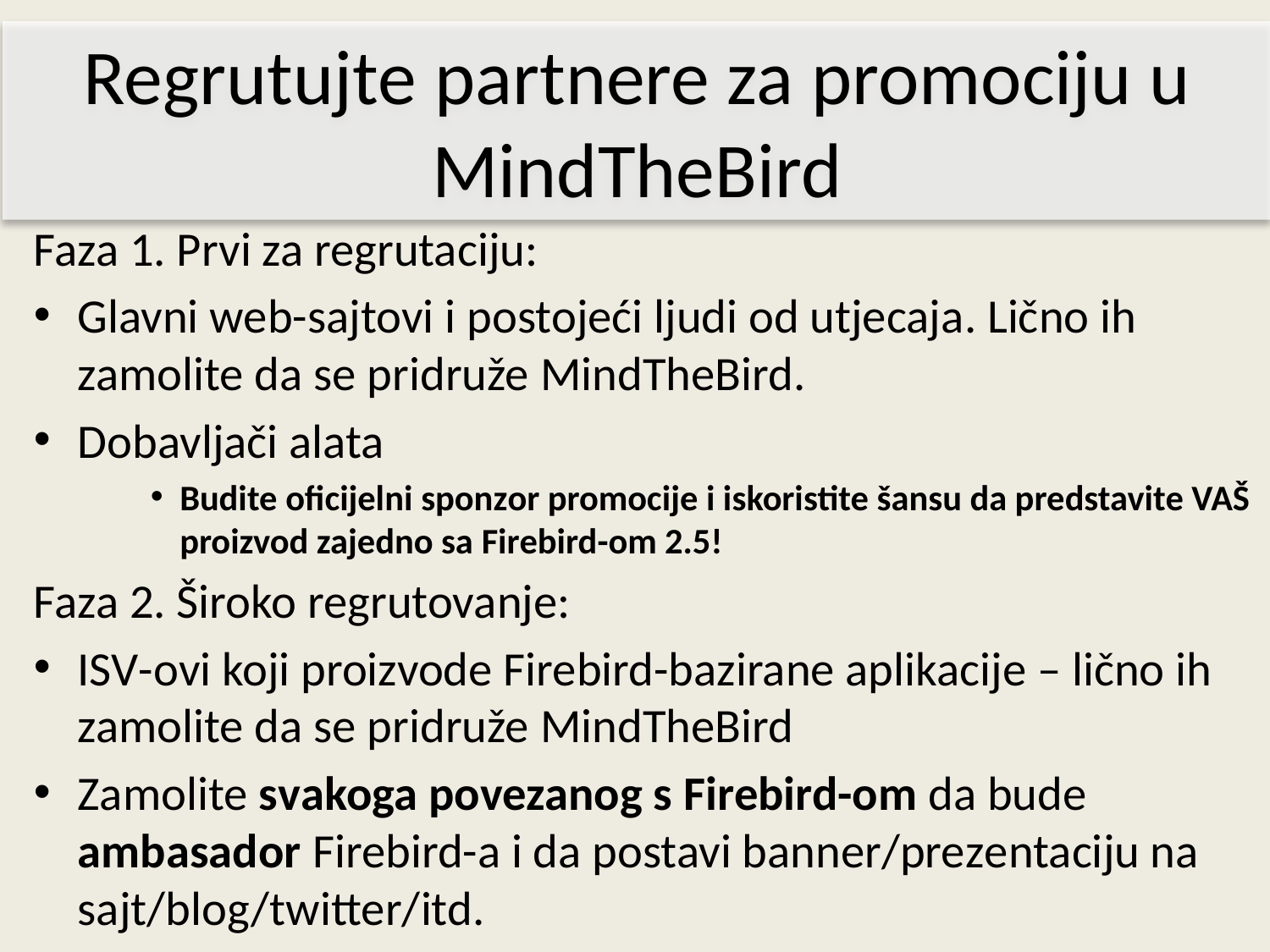

Regrutujte partnere za promociju u MindTheBird
Faza 1. Prvi za regrutaciju:
Glavni web-sajtovi i postojeći ljudi od utjecaja. Lično ih zamolite da se pridruže MindTheBird.
Dobavljači alata
Budite oficijelni sponzor promocije i iskoristite šansu da predstavite VAŠ proizvod zajedno sa Firebird-om 2.5!
Faza 2. Široko regrutovanje:
ISV-ovi koji proizvode Firebird-bazirane aplikacije – lično ih zamolite da se pridruže MindTheBird
Zamolite svakoga povezanog s Firebird-om da bude ambasador Firebird-a i da postavi banner/prezentaciju na sajt/blog/twitter/itd.